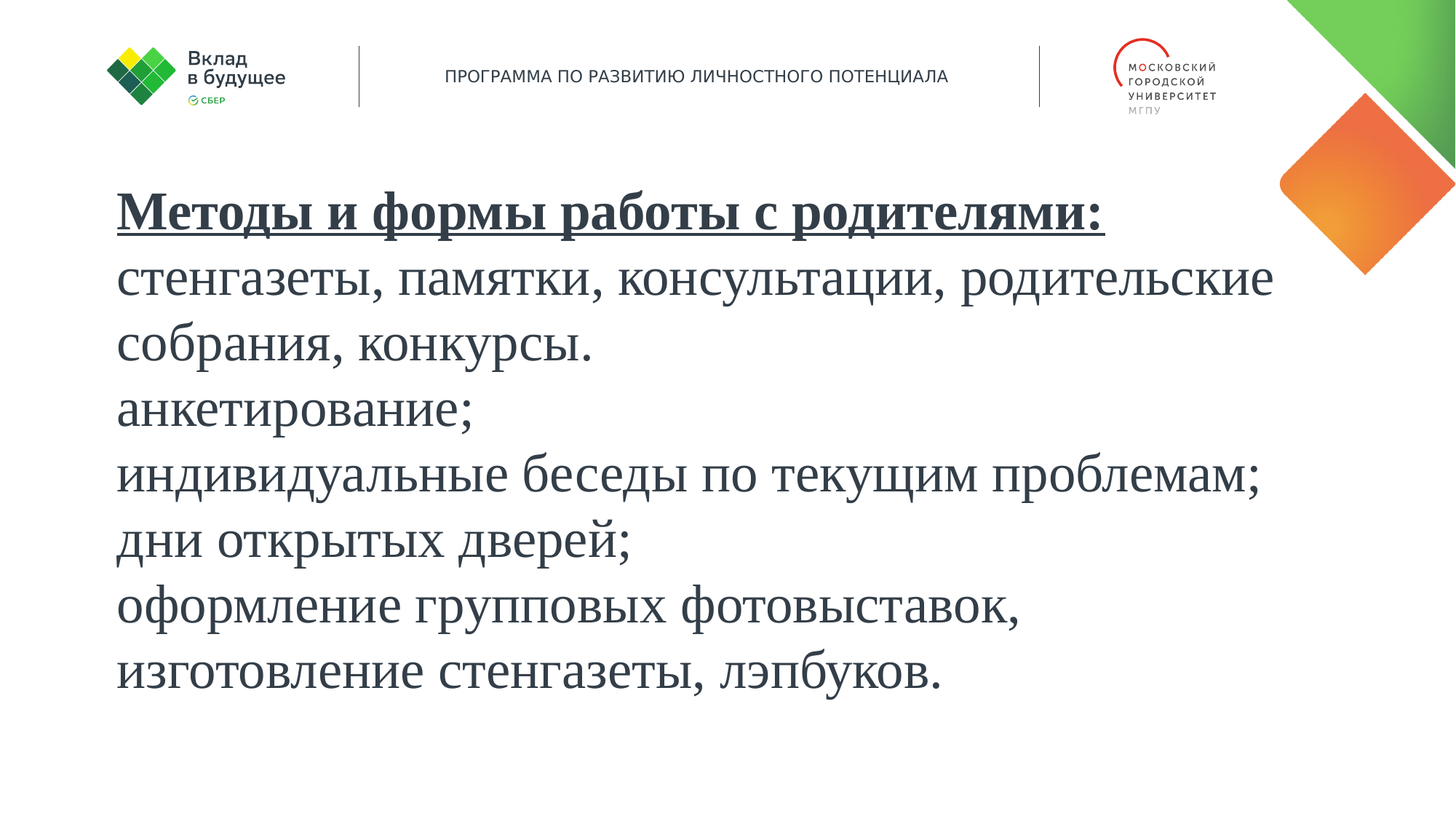

Методы и формы работы с родителями: стенгазеты, памятки, консультации, родительские собрания, конкурсы.
анкетирование;
индивидуальные беседы по текущим проблемам;
дни открытых дверей;
оформление групповых фотовыставок,
изготовление стенгазеты, лэпбуков.